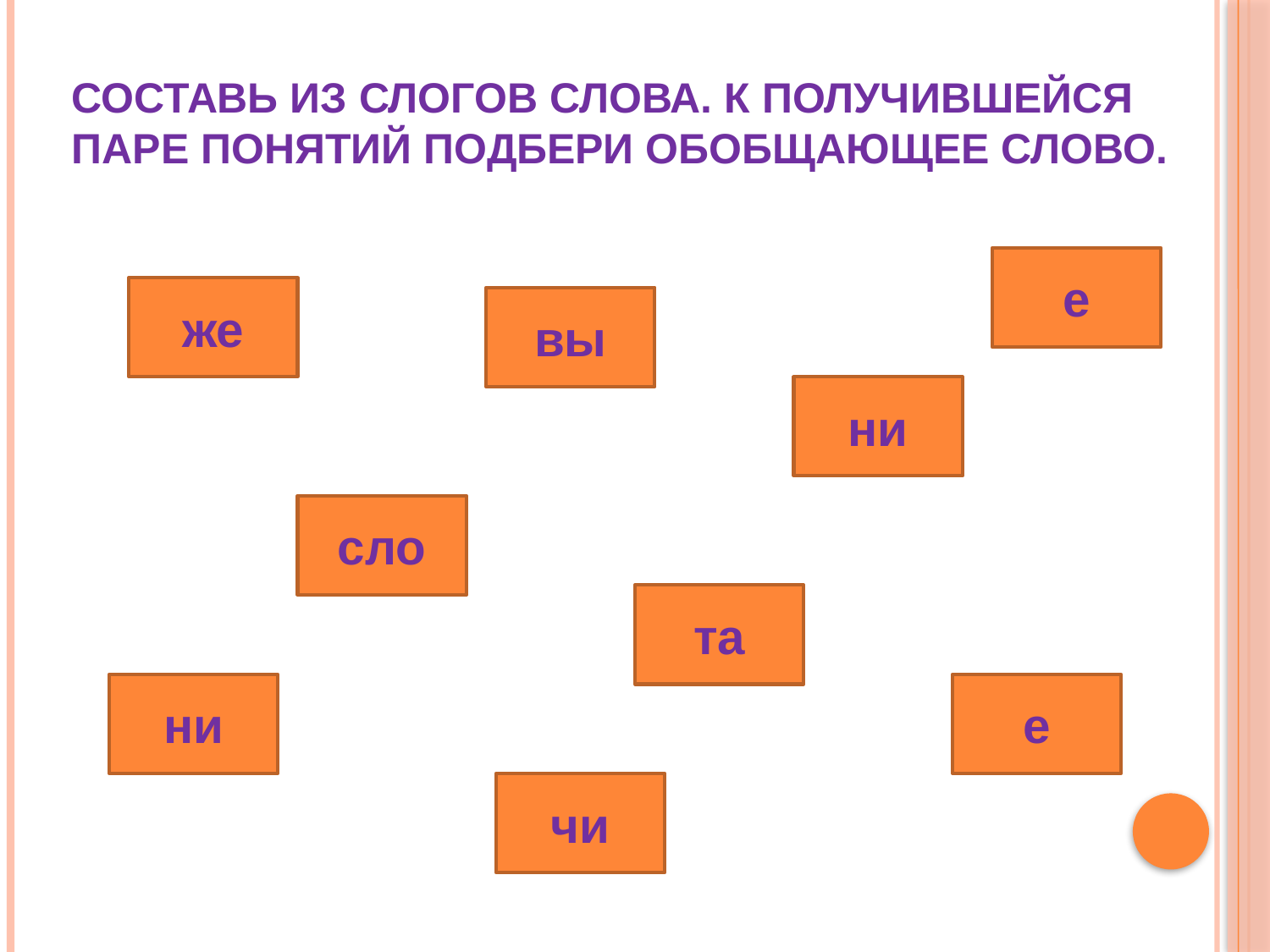

# Составь из слогов слова. К получившейся паре понятий подбери обобщающее слово.
е
же
вы
ни
сло
та
ни
е
чи